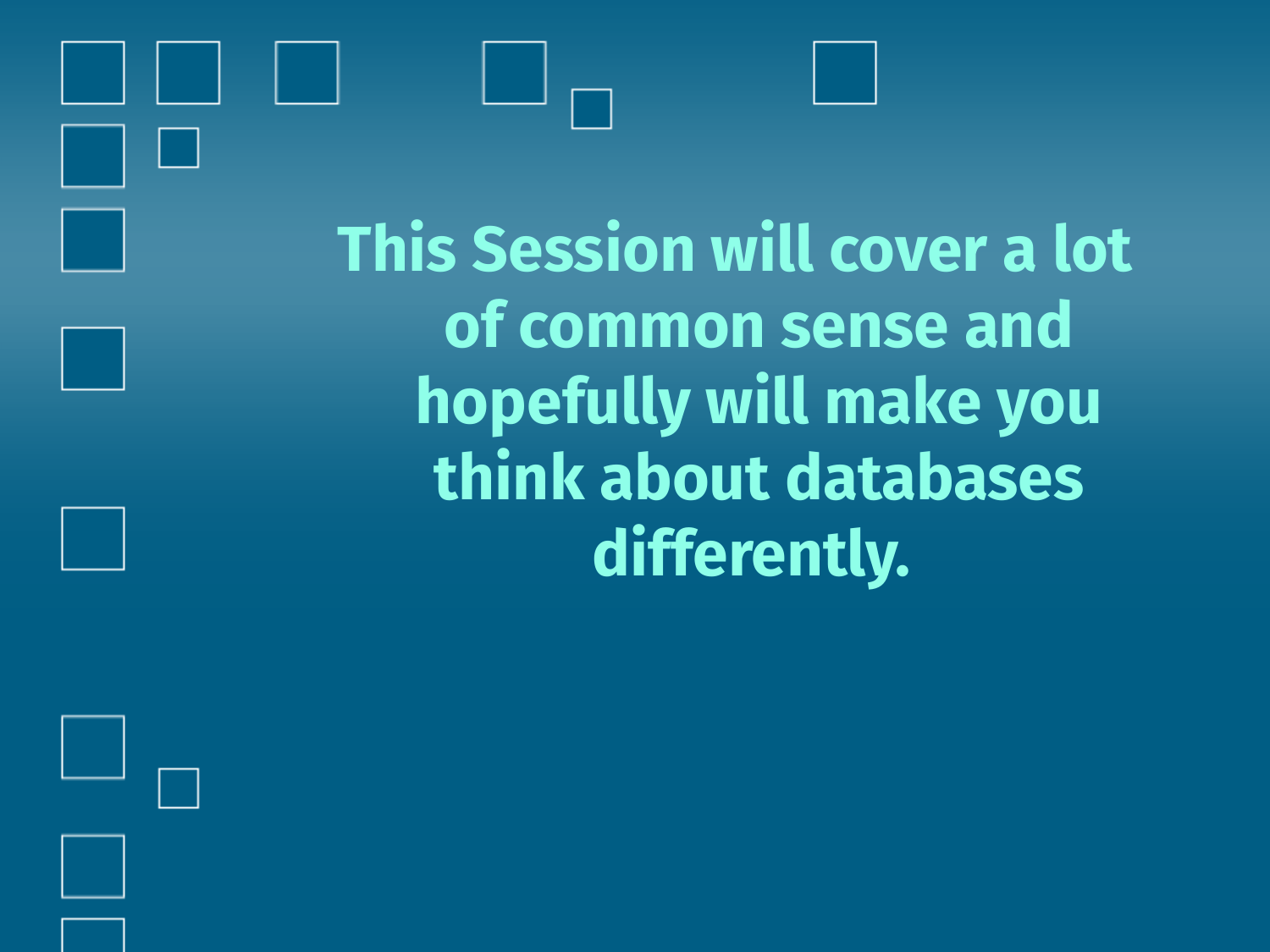

#
This Session will cover a lot of common sense and hopefully will make you think about databases differently.